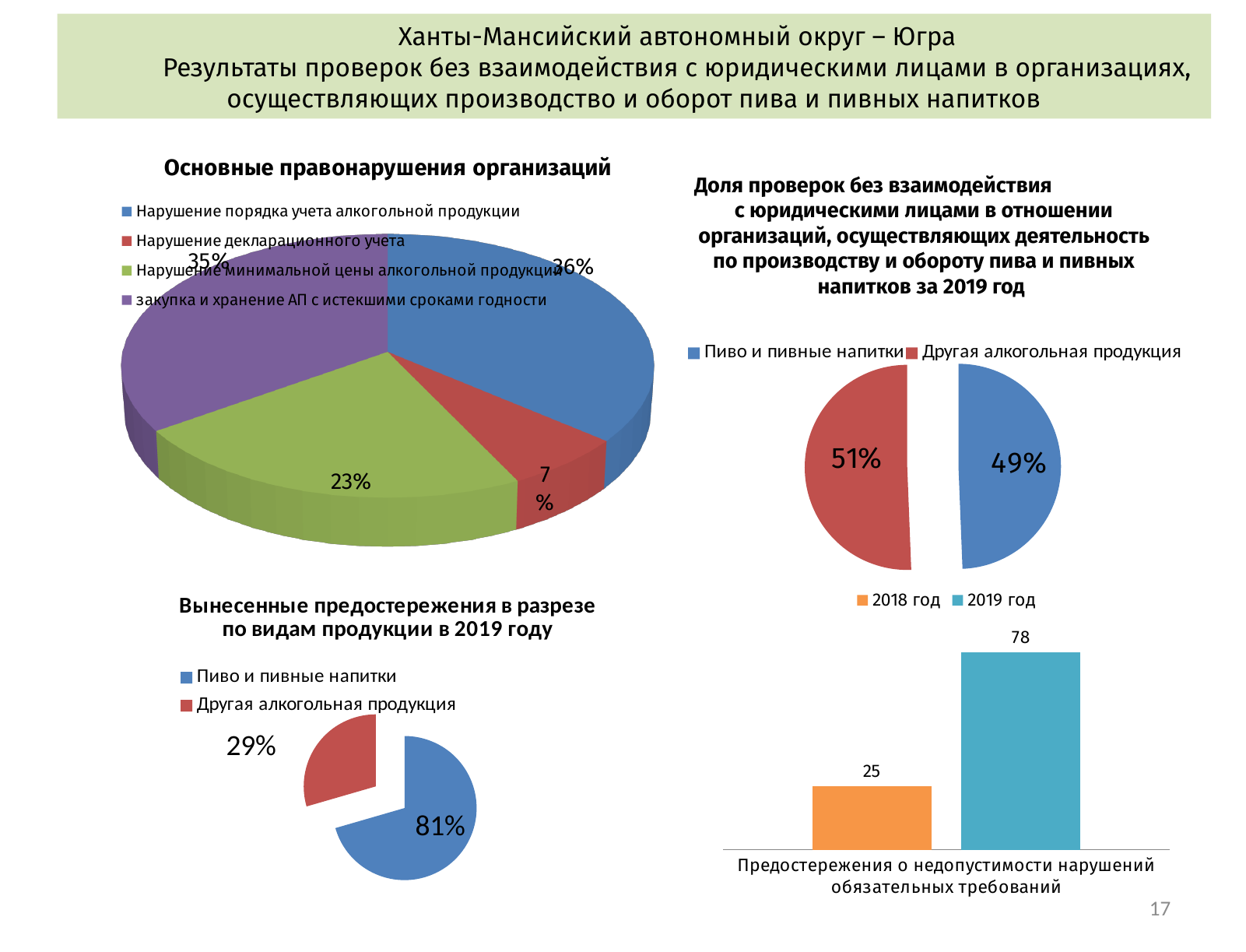

Ханты-Мансийский автономный округ – Югра
Результаты проверок без взаимодействия с юридическими лицами в организациях, осуществляющих производство и оборот пива и пивных напитков

[unsupported chart]

Доля проверок без взаимодействия                     с юридическими лицами в отношении организаций, осуществляющих деятельность по производству и обороту пива и пивных напитков за 2019 год

### Chart

| Category | Доля проверок без взаимодействия с юридическими лицами в отношении организаций, осуществляющих деятельность по производству и обороту пива и пивных напитков от общего количества проверок |
|---|---|
| Пиво и пивные напитки | 79.0 |
| Другая алкогольная продукция | 81.0 |

### Chart: Вынесенные предостережения в разрезе
по видам продукции в 2019 году

| Category | Доля предостережений, вынесенных в отношении организаций |
|---|---|
| Пиво и пивные напитки | 55.0 |
| Другая алкогольная продукция | 23.0 |

### Chart

| Category | 2018 год | 2019 год |
|---|---|---|
| Предостережения о недопустимости нарушений обязательных требований | 25.0 | 78.0 |
17